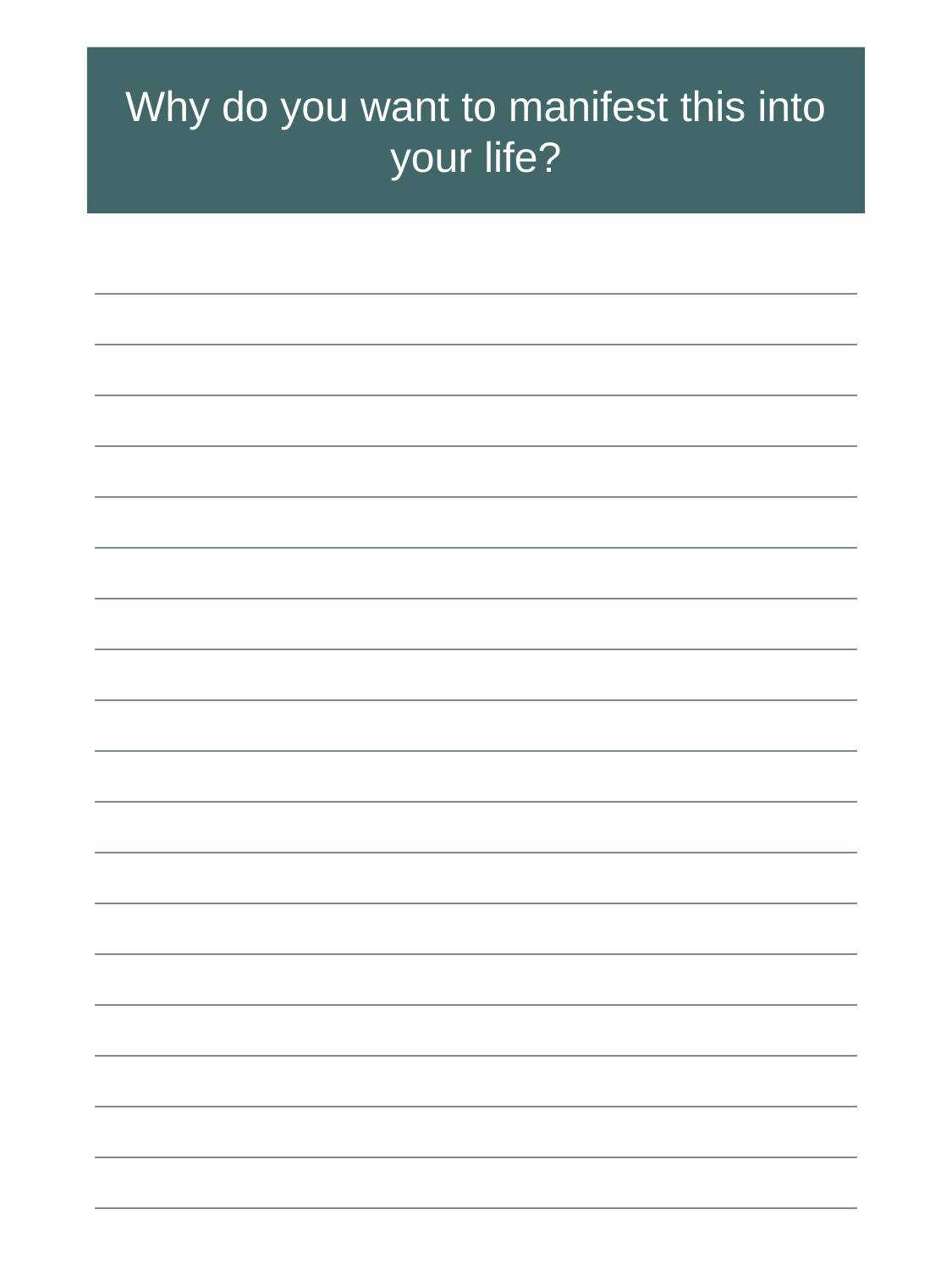

Why do you want to manifest this into your life?
|  |
| --- |
|  |
|  |
|  |
|  |
|  |
|  |
|  |
|  |
|  |
|  |
|  |
|  |
|  |
|  |
|  |
|  |
|  |